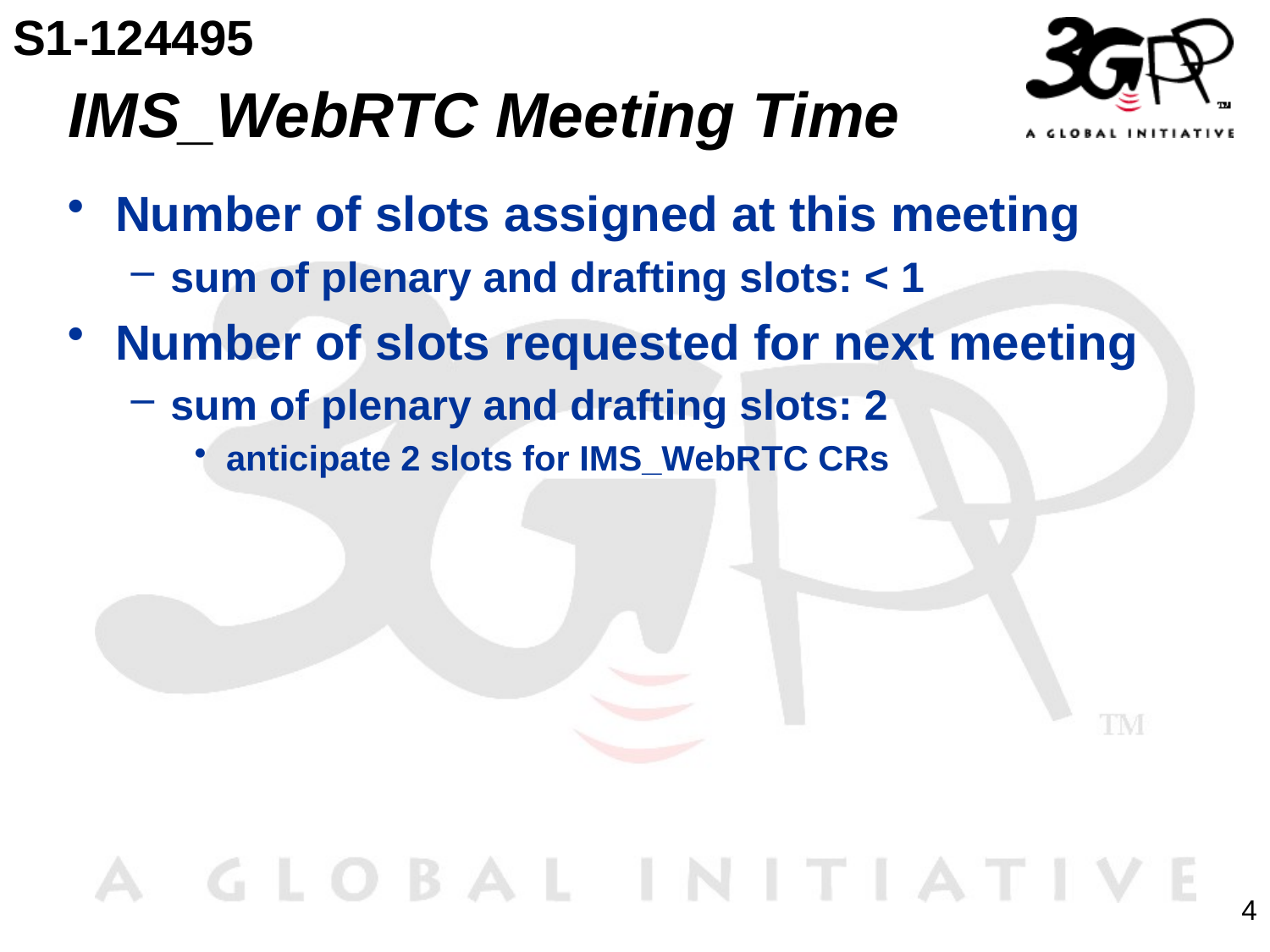

S1-124495
# IMS_WebRTC Meeting Time
Number of slots assigned at this meeting
sum of plenary and drafting slots: < 1
Number of slots requested for next meeting
sum of plenary and drafting slots: 2
anticipate 2 slots for IMS_WebRTC CRs
4